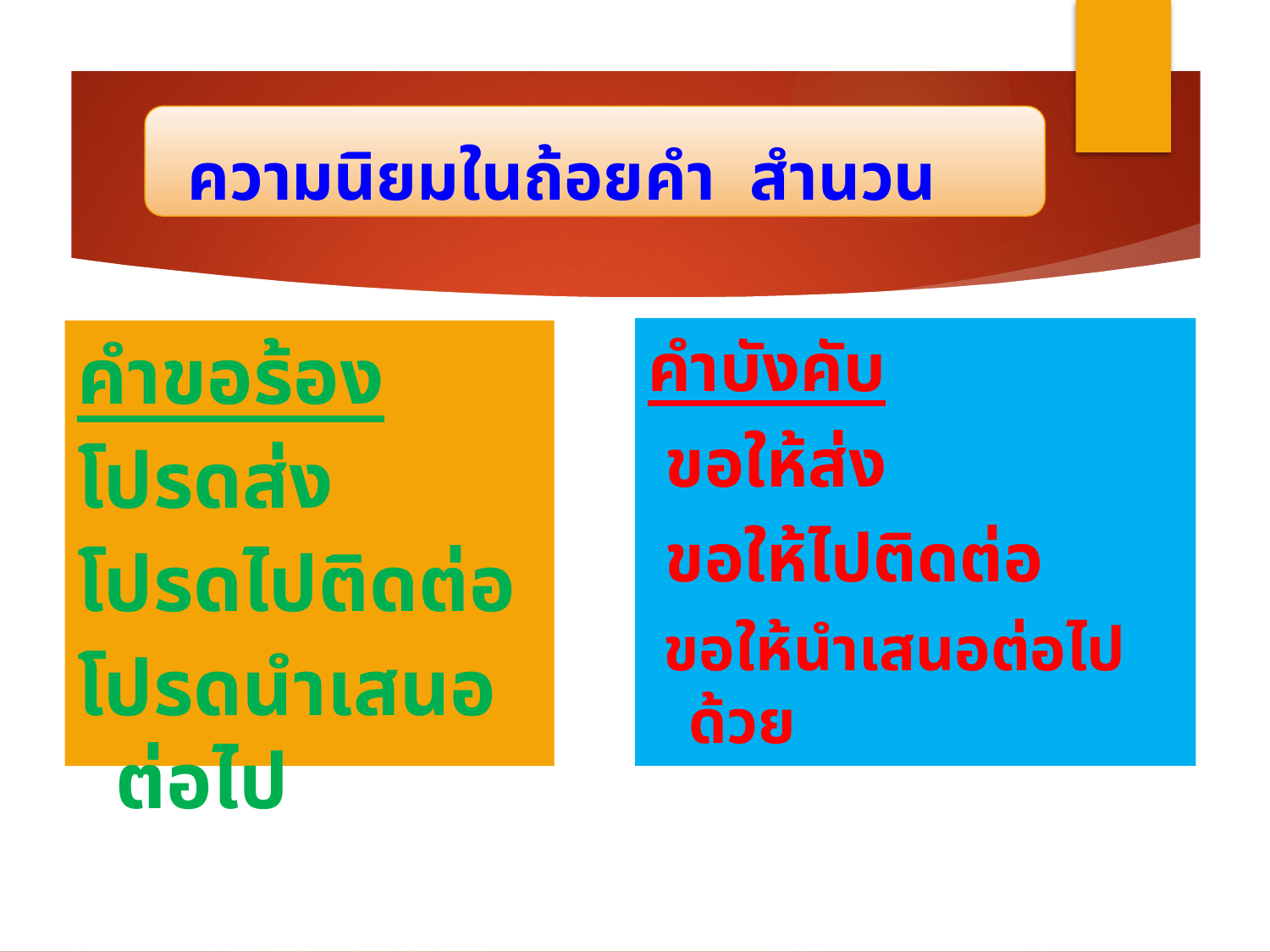

ความนิยมในถ้อยคำ  สำนวน
คำบังคับ
 ขอให้ส่ง
 ขอให้ไปติดต่อ
 ขอให้นำเสนอต่อไปด้วย

คำขอร้อง
โปรดส่ง
โปรดไปติดต่อ
โปรดนำเสนอต่อไป